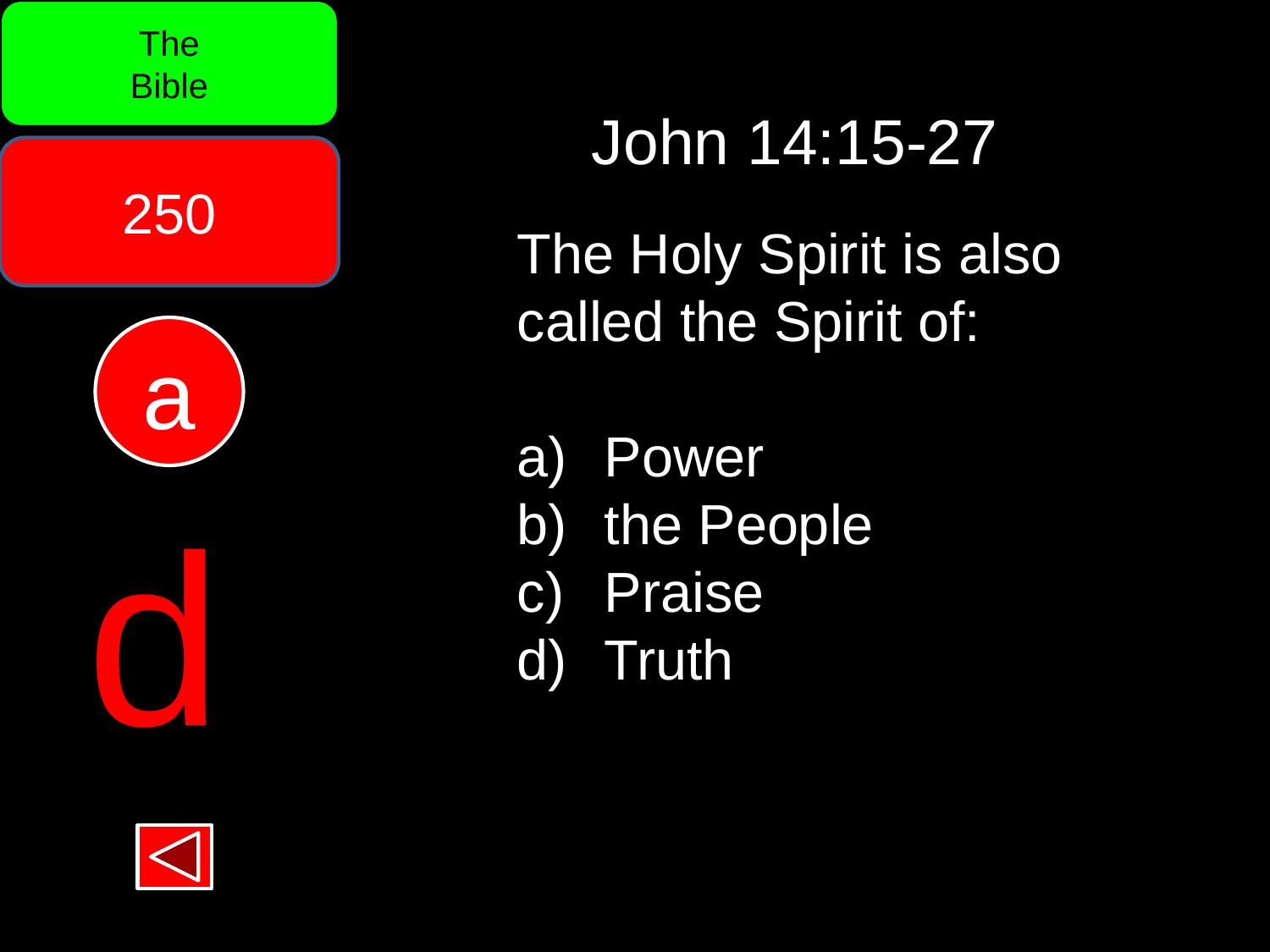

The
Bible
John 14:15-27
250
The Holy Spirit is also
called the Spirit of:

 Power
 the People
 Praise
 Truth
a
d